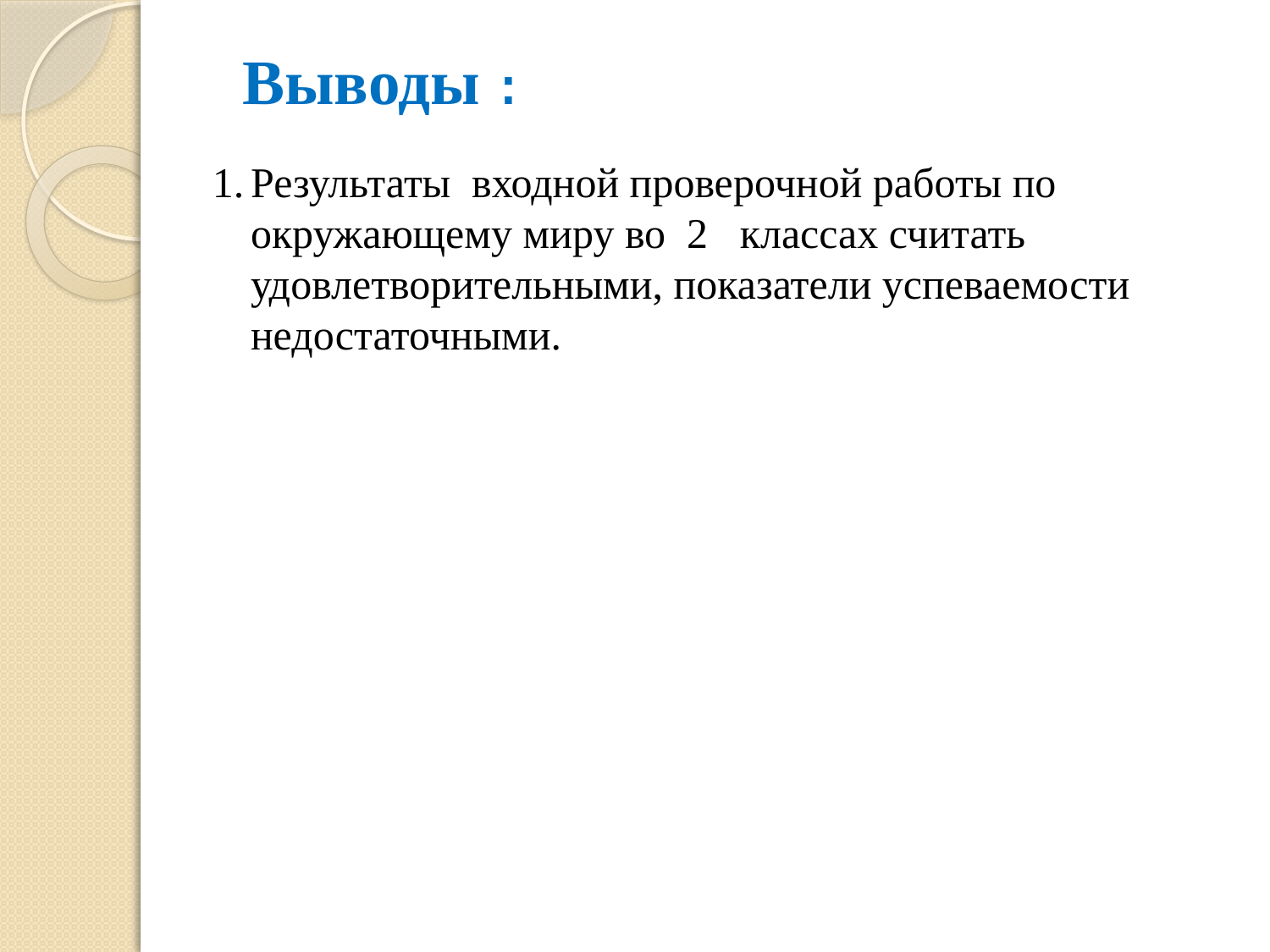

# Выводы :
1.

Результаты  входной проверочной работы по окружающему миру во  2   классах считать удовлетворительными, показатели успеваемости недостаточными.